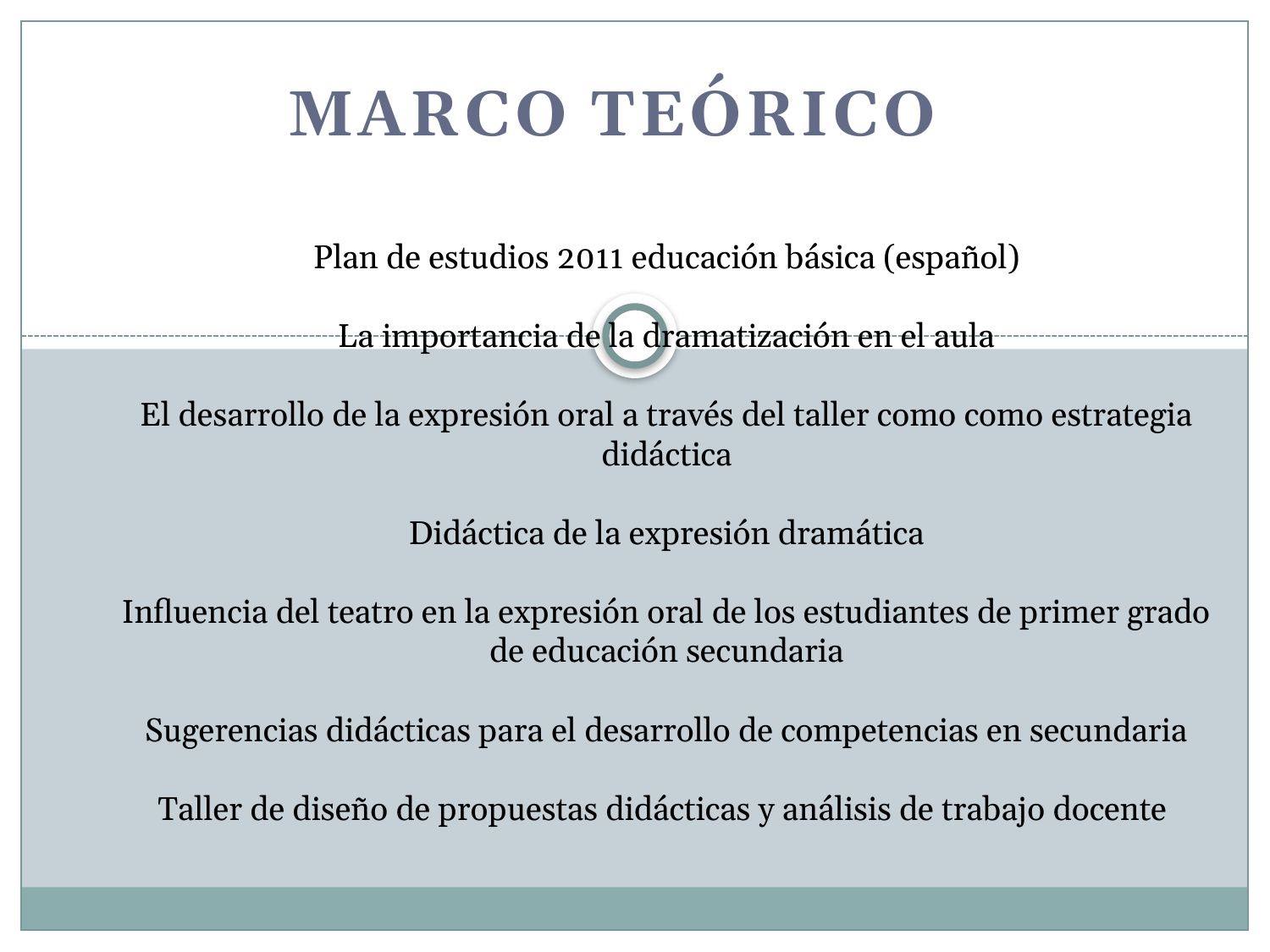

MARCO TEÓRICO
# Plan de estudios 2011 educación básica (español) La importancia de la dramatización en el aula El desarrollo de la expresión oral a través del taller como como estrategia didáctica Didáctica de la expresión dramática Influencia del teatro en la expresión oral de los estudiantes de primer grado de educación secundaria Sugerencias didácticas para el desarrollo de competencias en secundaria Taller de diseño de propuestas didácticas y análisis de trabajo docente